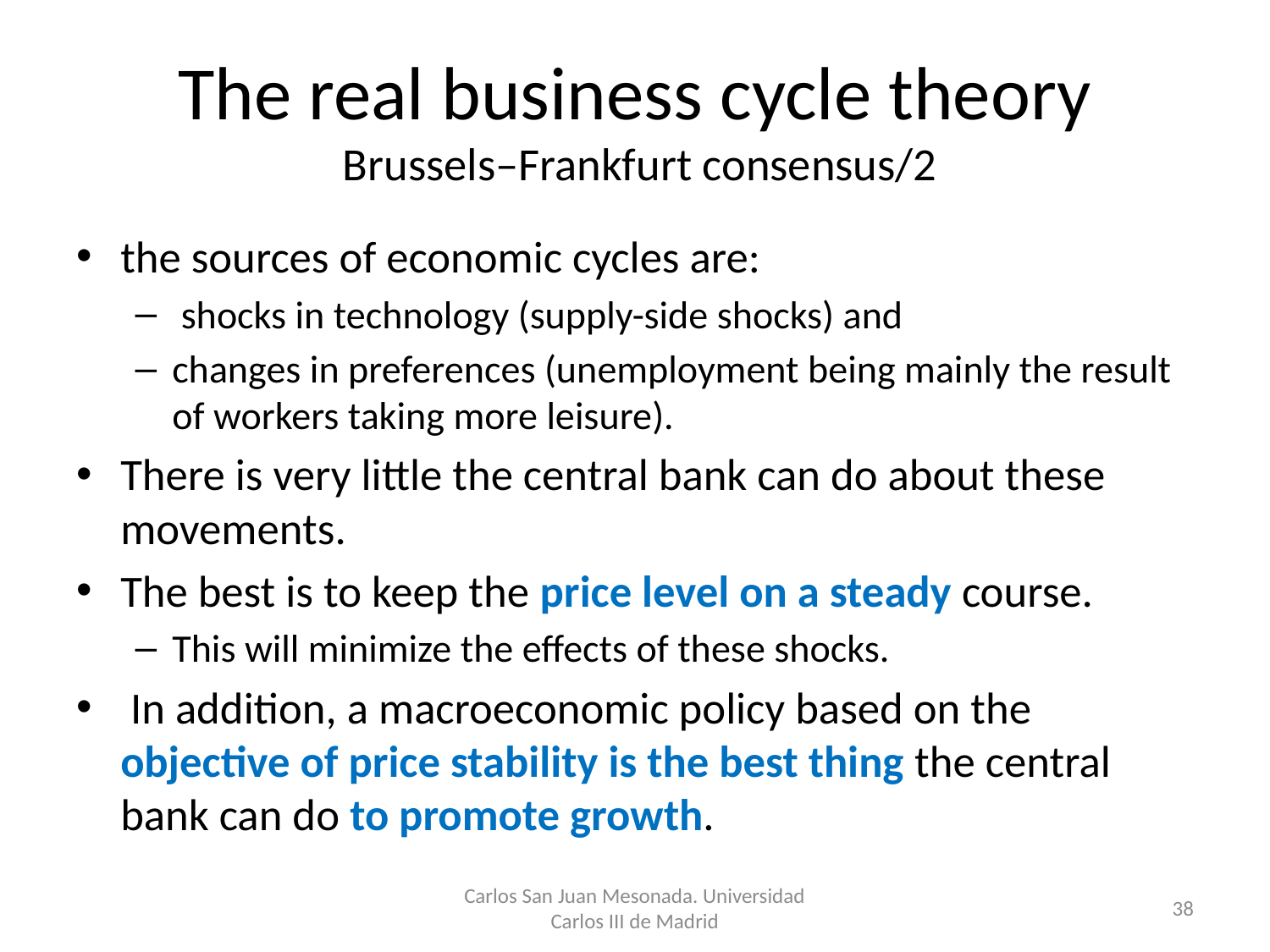

# The real business cycle theory Brussels–Frankfurt consensus/2
the sources of economic cycles are:
 shocks in technology (supply-side shocks) and
changes in preferences (unemployment being mainly the result of workers taking more leisure).
There is very little the central bank can do about these movements.
The best is to keep the price level on a steady course.
This will minimize the effects of these shocks.
 In addition, a macroeconomic policy based on the objective of price stability is the best thing the central bank can do to promote growth.
Carlos San Juan Mesonada. Universidad Carlos III de Madrid
38